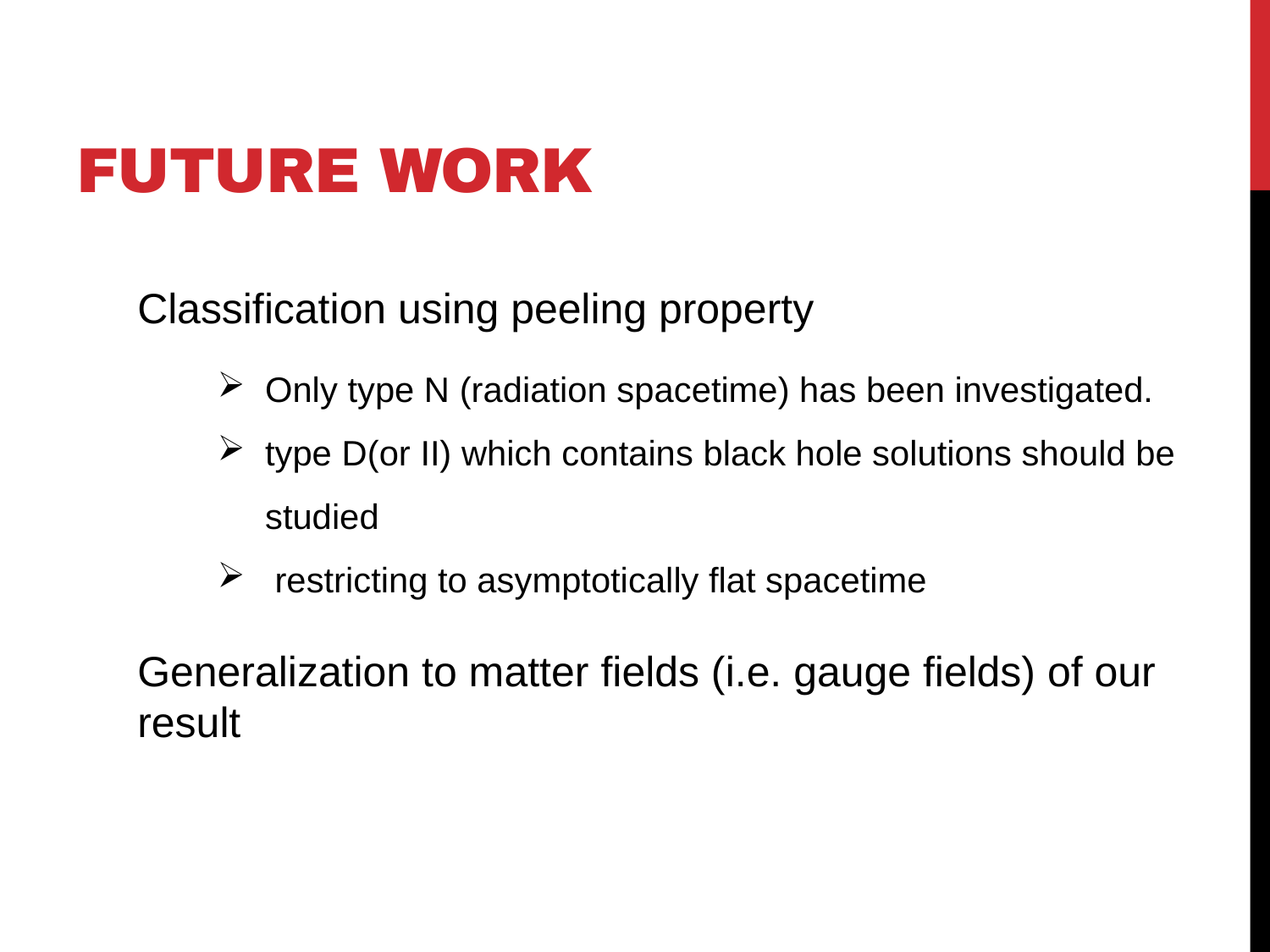

# future work
Classification using peeling property
Only type N (radiation spacetime) has been investigated.
type D(or II) which contains black hole solutions should be studied
 restricting to asymptotically flat spacetime
Generalization to matter fields (i.e. gauge fields) of our result